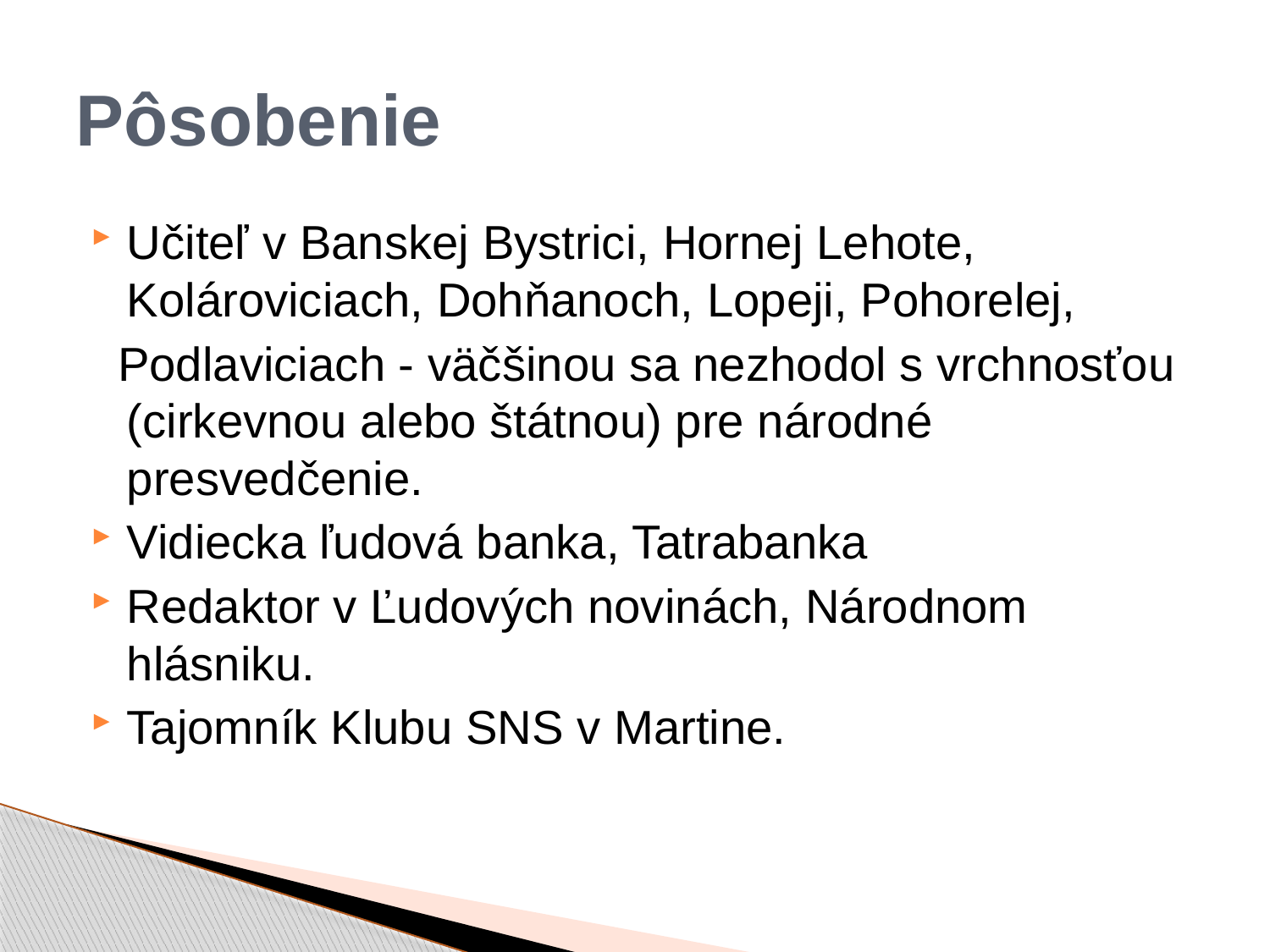

# Pôsobenie
Učiteľ v Banskej Bystrici, Hornej Lehote, Kolároviciach, Dohňanoch, Lopeji, Pohorelej,
  Podlaviciach - väčšinou sa nezhodol s vrchnosťou (cirkevnou alebo štátnou) pre národné presvedčenie.
Vidiecka ľudová banka, Tatrabanka
Redaktor v Ľudových novinách, Národnom hlásniku.
Tajomník Klubu SNS v Martine.